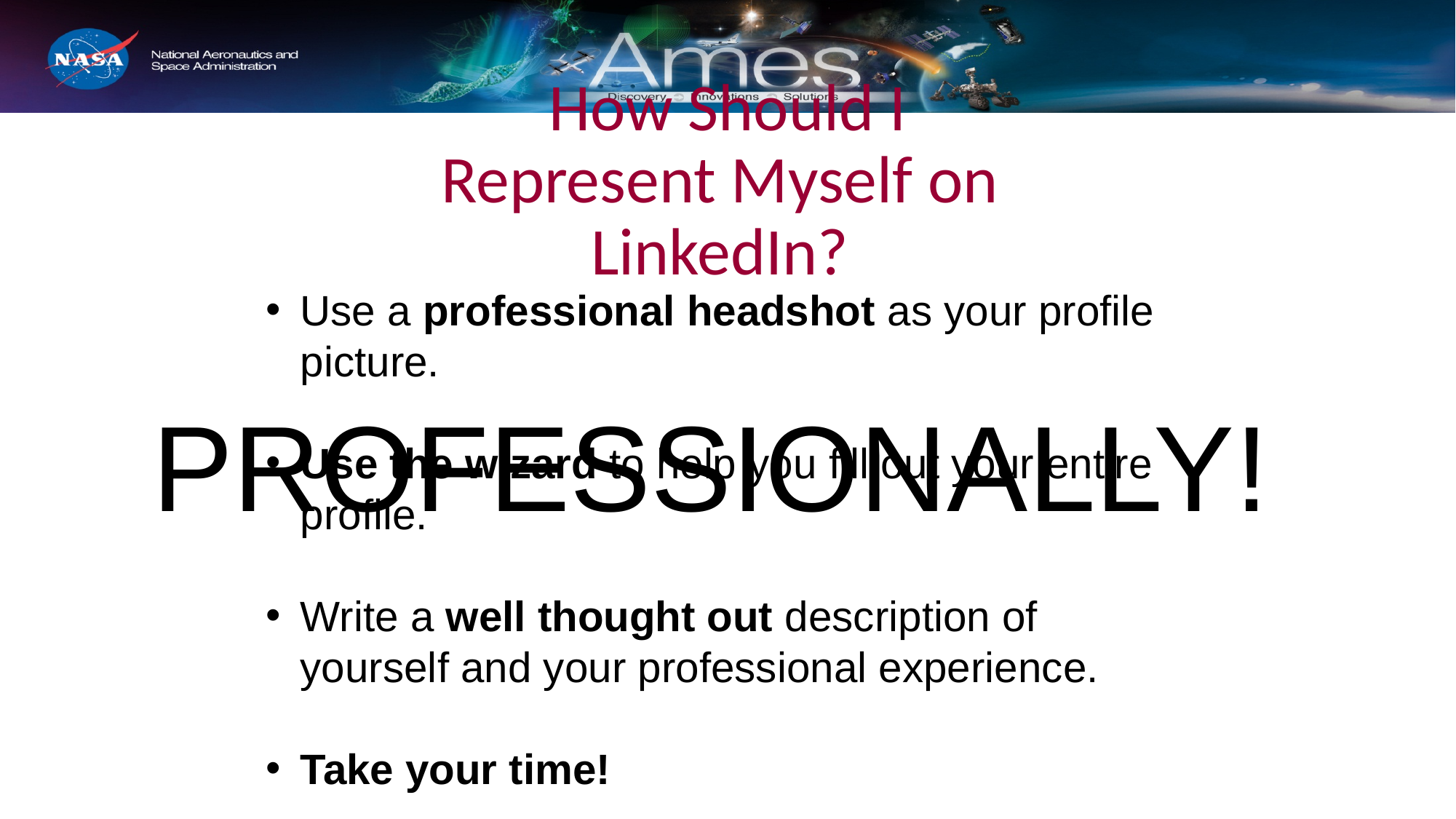

# How Should I Represent Myself on LinkedIn?
Use a professional headshot as your profile picture.

Use the wizard to help you fill out your entire profile.

Write a well thought out description of yourself and your professional experience.

Take your time!
PROFESSIONALLY!